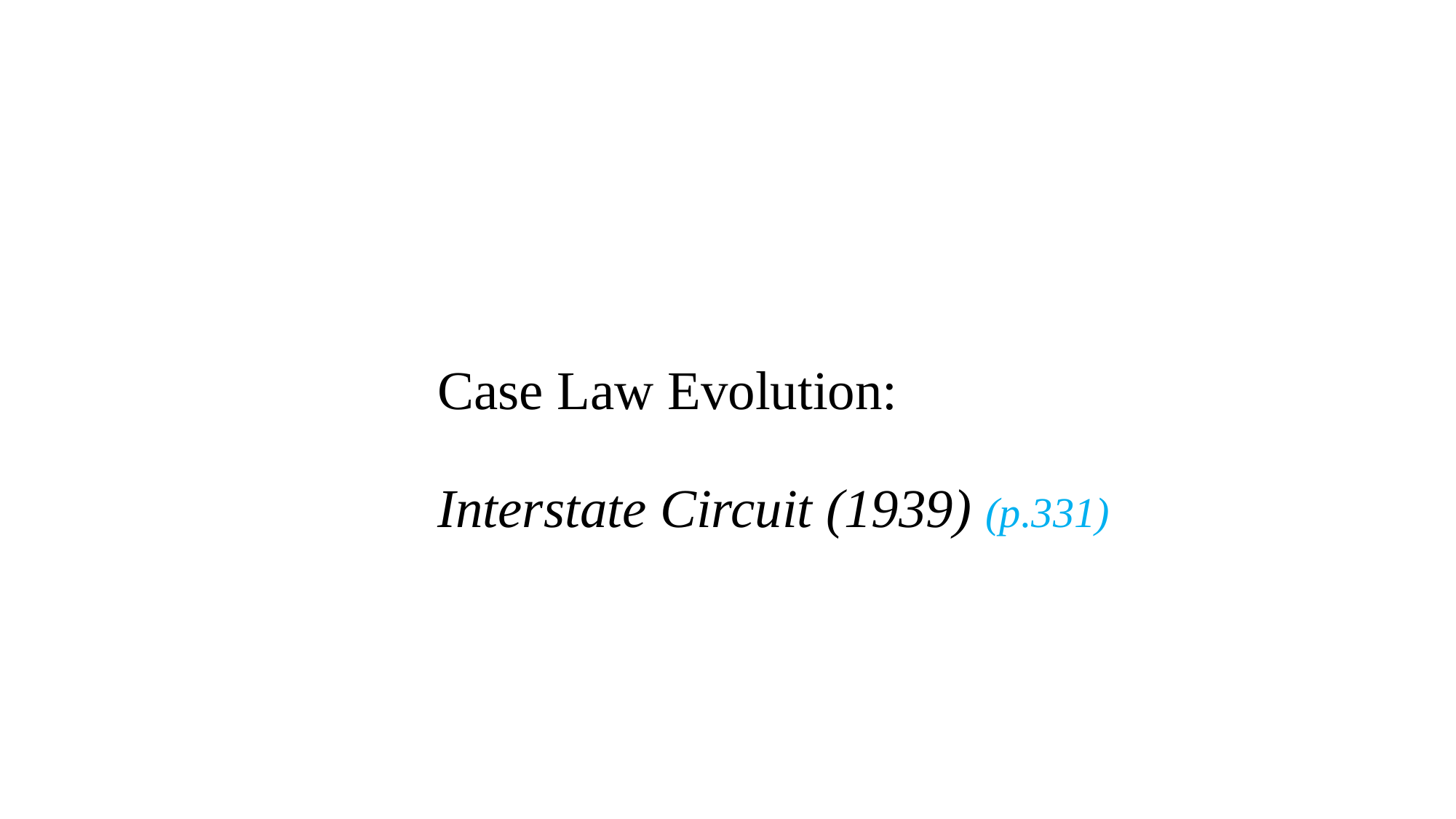

# Case Law Evolution: Interstate Circuit (1939) (p.331)